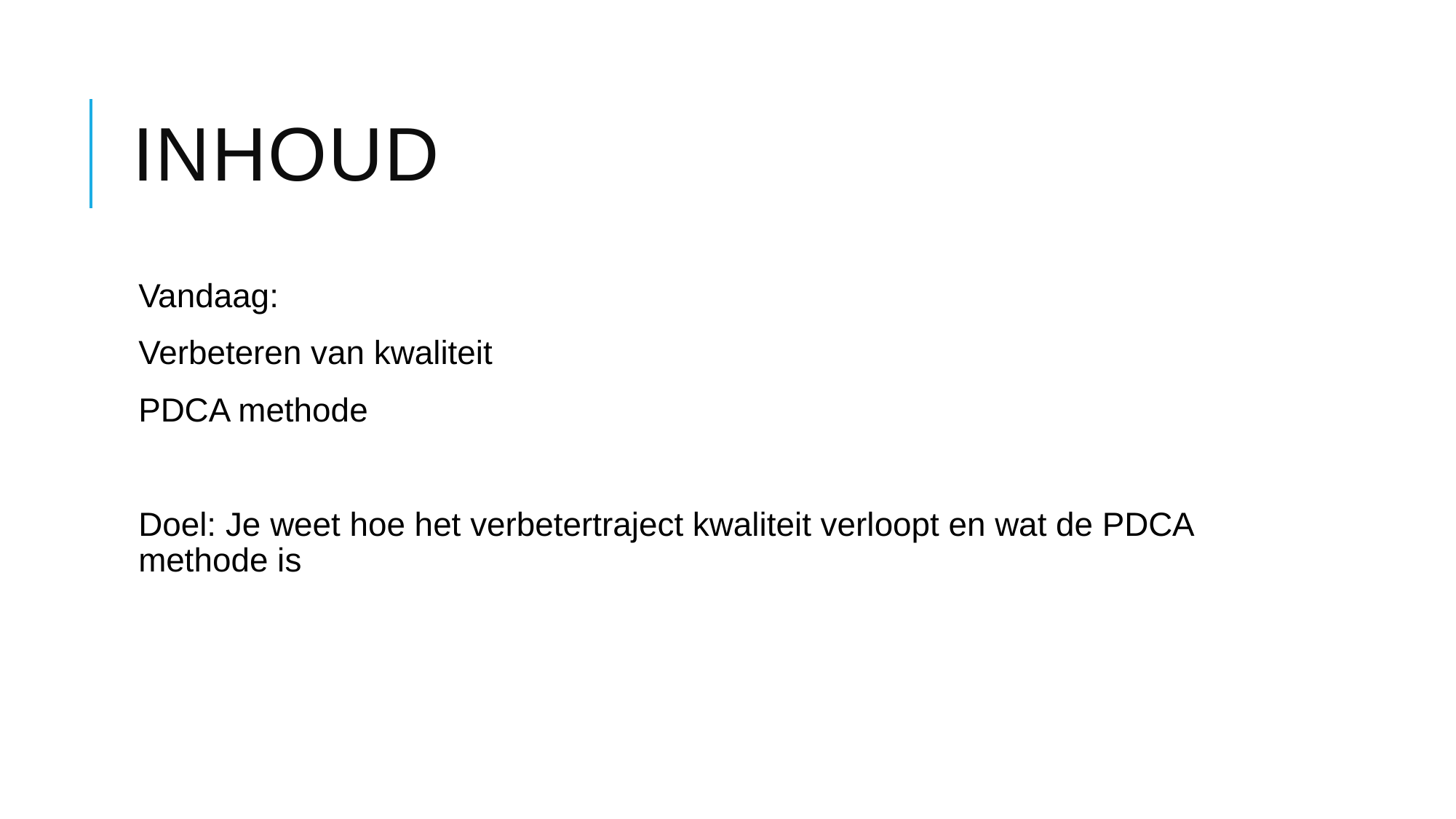

# Inhoud
Vandaag:
Verbeteren van kwaliteit
PDCA methode

Doel: Je weet hoe het verbetertraject kwaliteit verloopt en wat de PDCA methode is